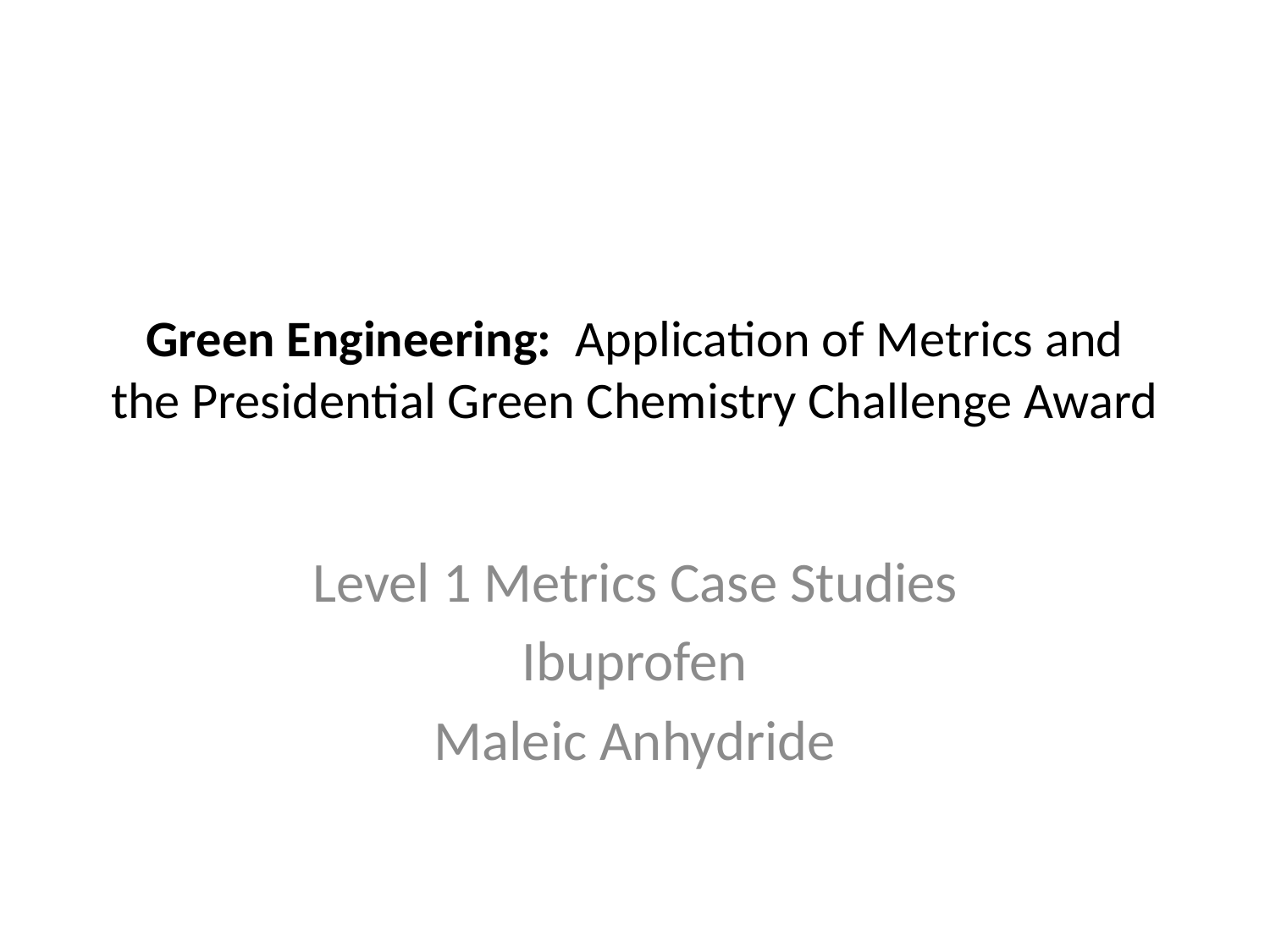

# Green Engineering:  Application of Metrics and the Presidential Green Chemistry Challenge Award
Level 1 Metrics Case Studies
Ibuprofen
Maleic Anhydride